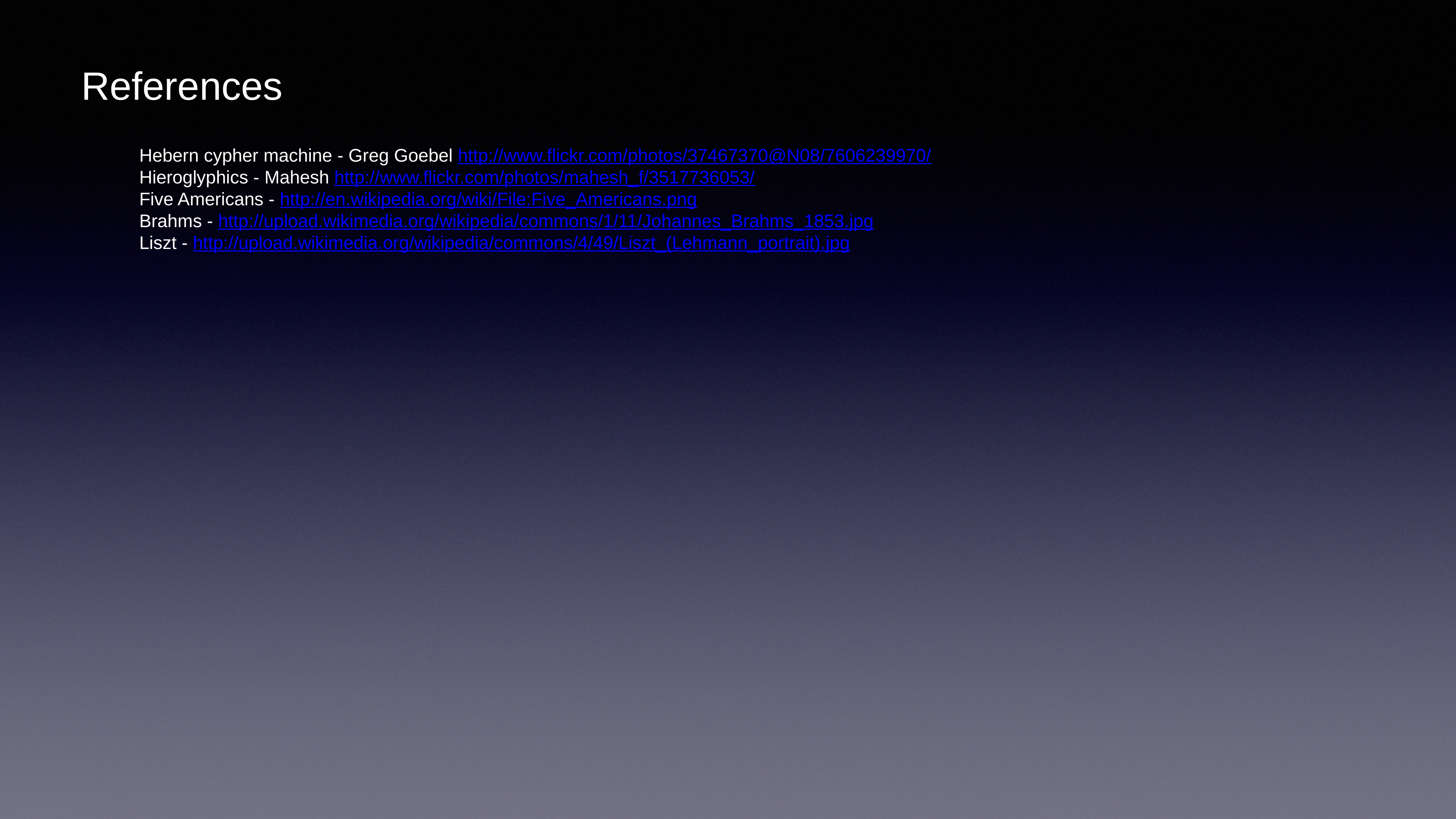

References
Hebern cypher machine - Greg Goebel http://www.flickr.com/photos/37467370@N08/7606239970/
Hieroglyphics - Mahesh http://www.flickr.com/photos/mahesh_f/3517736053/
Five Americans - http://en.wikipedia.org/wiki/File:Five_Americans.png
Brahms - http://upload.wikimedia.org/wikipedia/commons/1/11/Johannes_Brahms_1853.jpg
Liszt - http://upload.wikimedia.org/wikipedia/commons/4/49/Liszt_(Lehmann_portrait).jpg